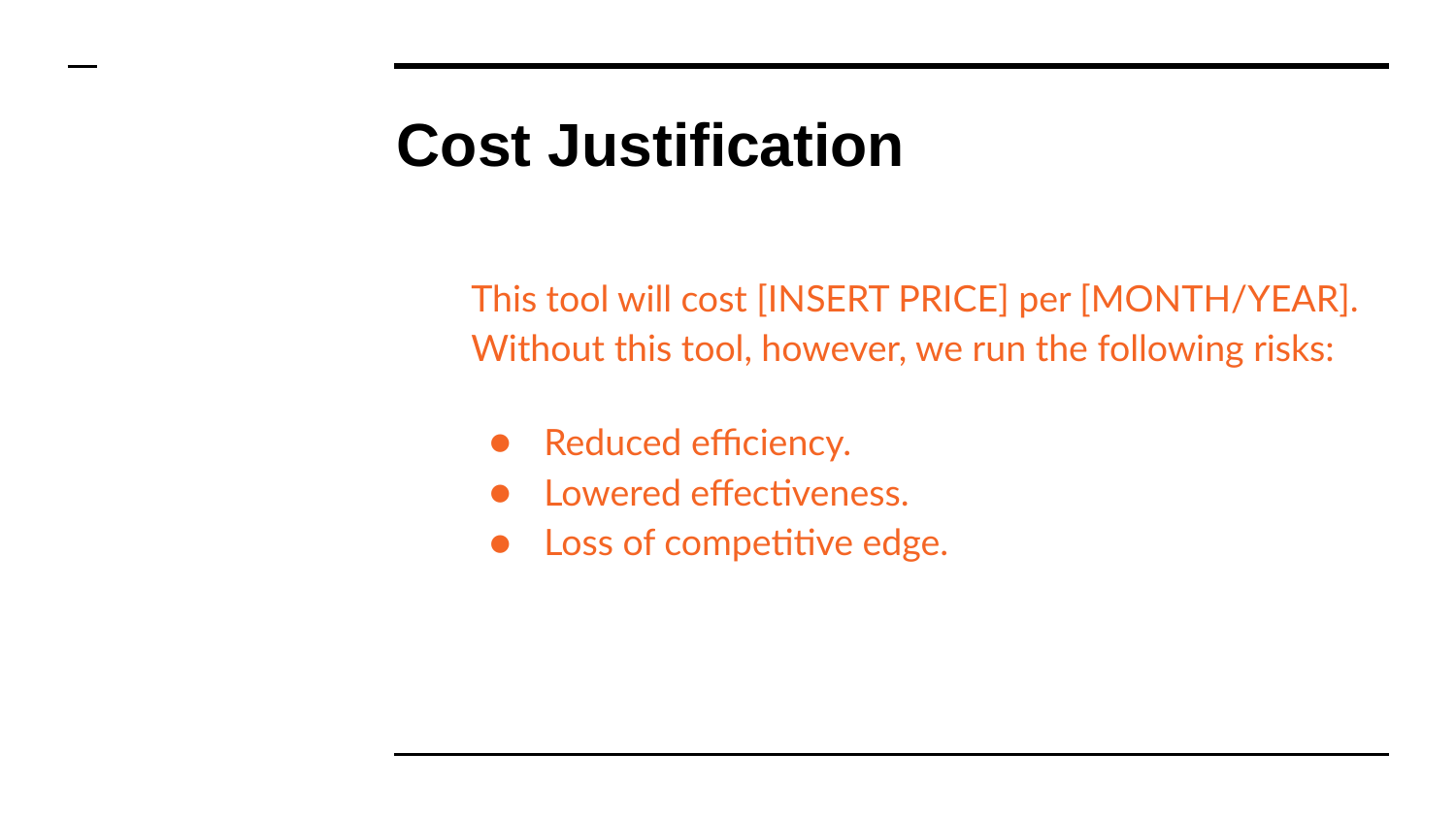

# Cost Justification
This tool will cost [INSERT PRICE] per [MONTH/YEAR]. Without this tool, however, we run the following risks:
Reduced efficiency.
Lowered effectiveness.
Loss of competitive edge.